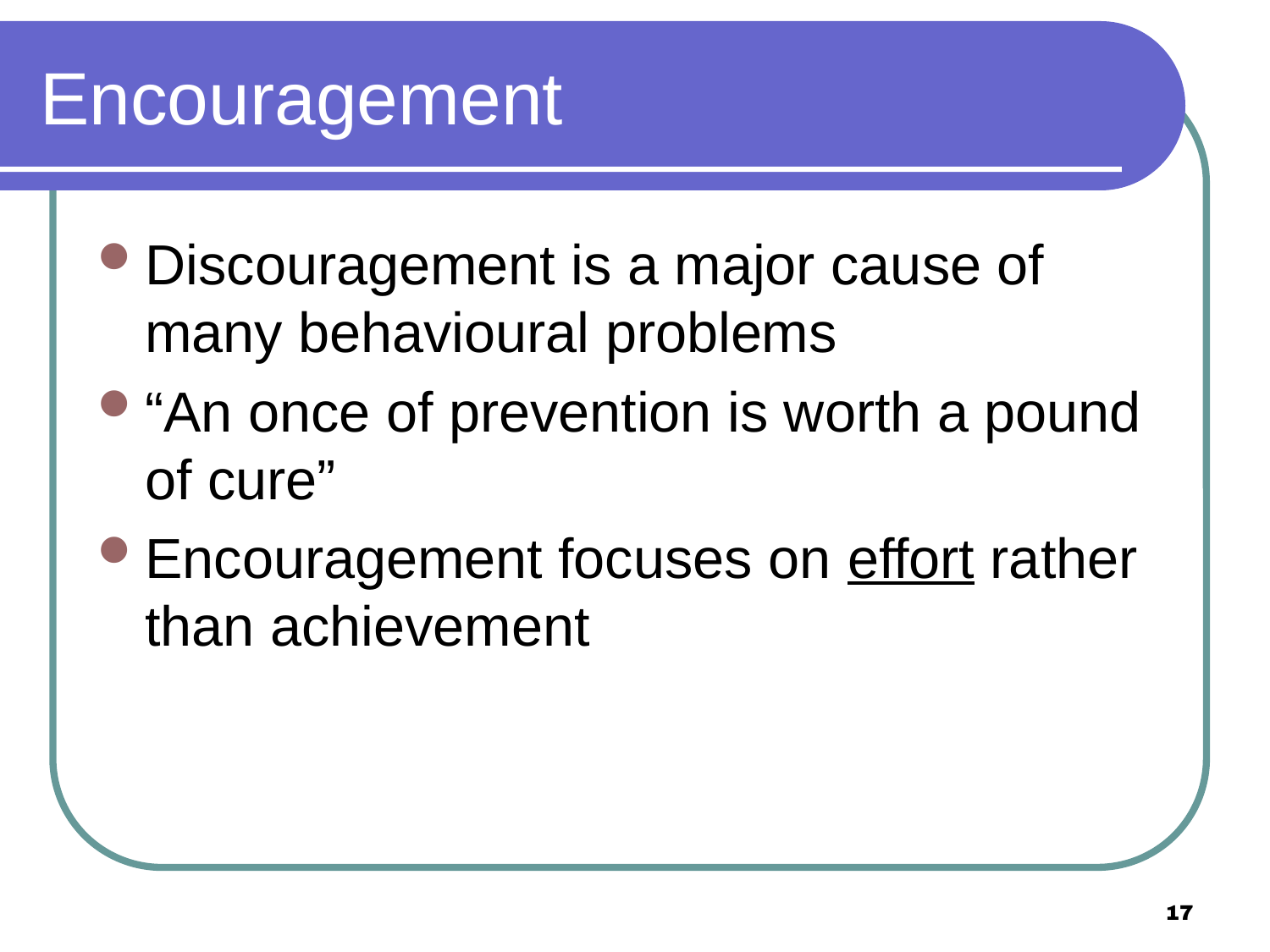

# Encouragement
Discouragement is a major cause of many behavioural problems
“An once of prevention is worth a pound of cure”
Encouragement focuses on effort rather than achievement
17